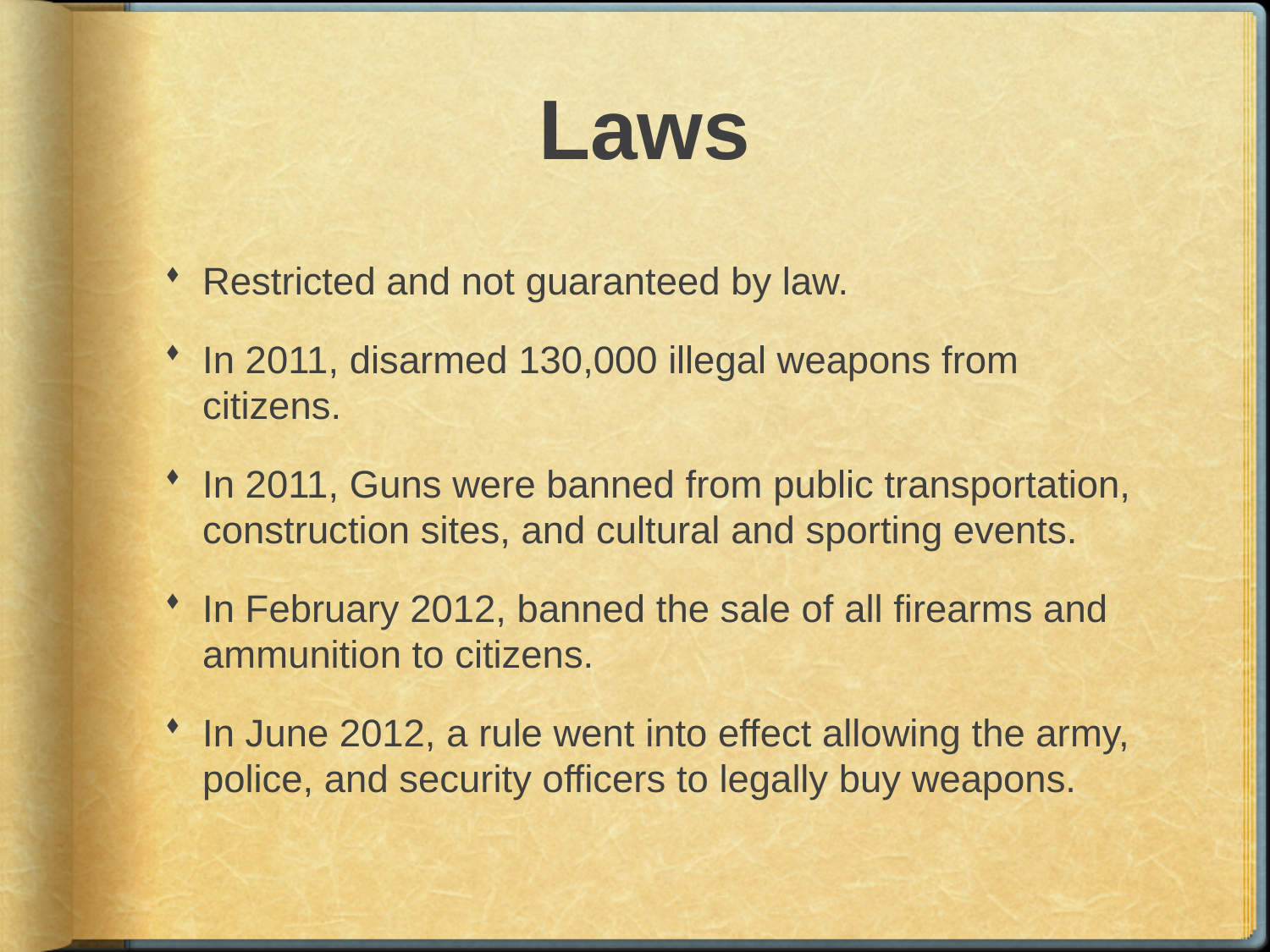

# Laws
Restricted and not guaranteed by law.
In 2011, disarmed 130,000 illegal weapons from citizens.
In 2011, Guns were banned from public transportation, construction sites, and cultural and sporting events.
In February 2012, banned the sale of all firearms and ammunition to citizens.
In June 2012, a rule went into effect allowing the army, police, and security officers to legally buy weapons.